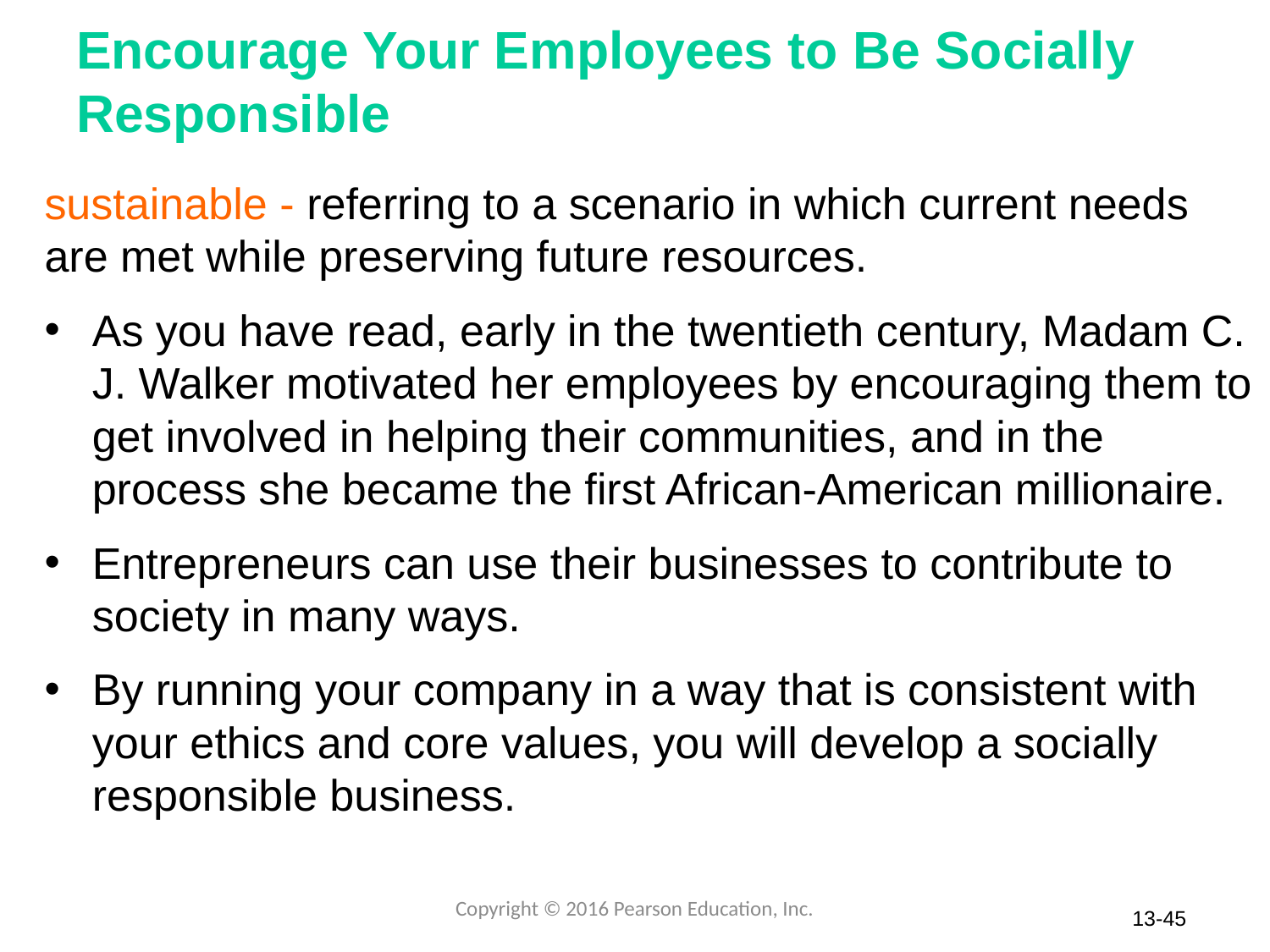

# Encourage Your Employees to Be Socially Responsible
sustainable - referring to a scenario in which current needs are met while preserving future resources.

As you have read, early in the twentieth century, Madam C. J. Walker motivated her employees by encouraging them to get involved in helping their communities, and in the process she became the first African-American millionaire.

Entrepreneurs can use their businesses to contribute to society in many ways.

By running your company in a way that is consistent with your ethics and core values, you will develop a socially responsible business.
Copyright © 2016 Pearson Education, Inc.